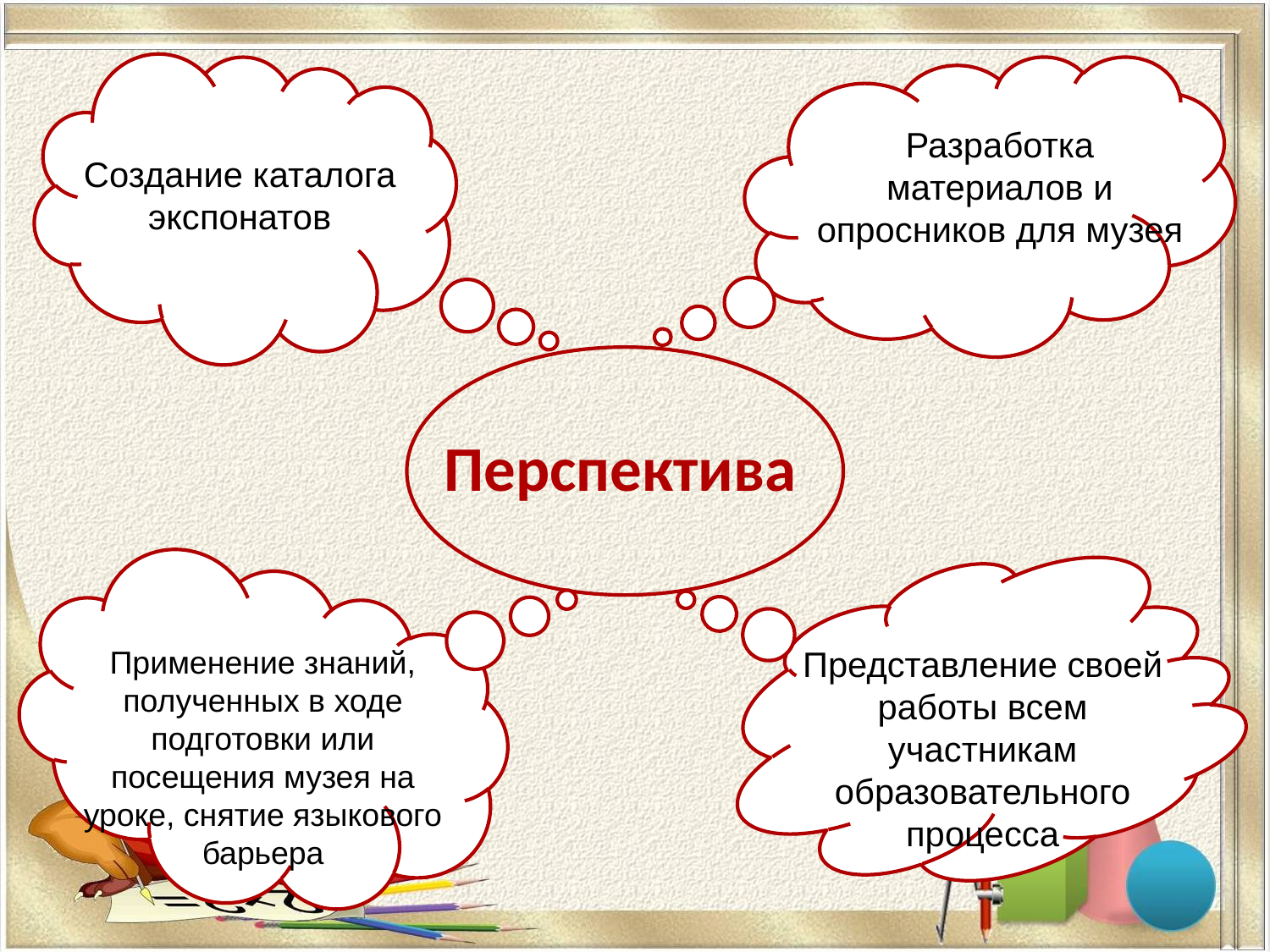

Разработка материалов и опросников для музея
Создание каталога экспонатов

# Перспектива

Применение знаний, полученных в ходе подготовки или посещения музея на уроке, снятие языкового барьера
Представление своей работы всем участникам образовательного процесса